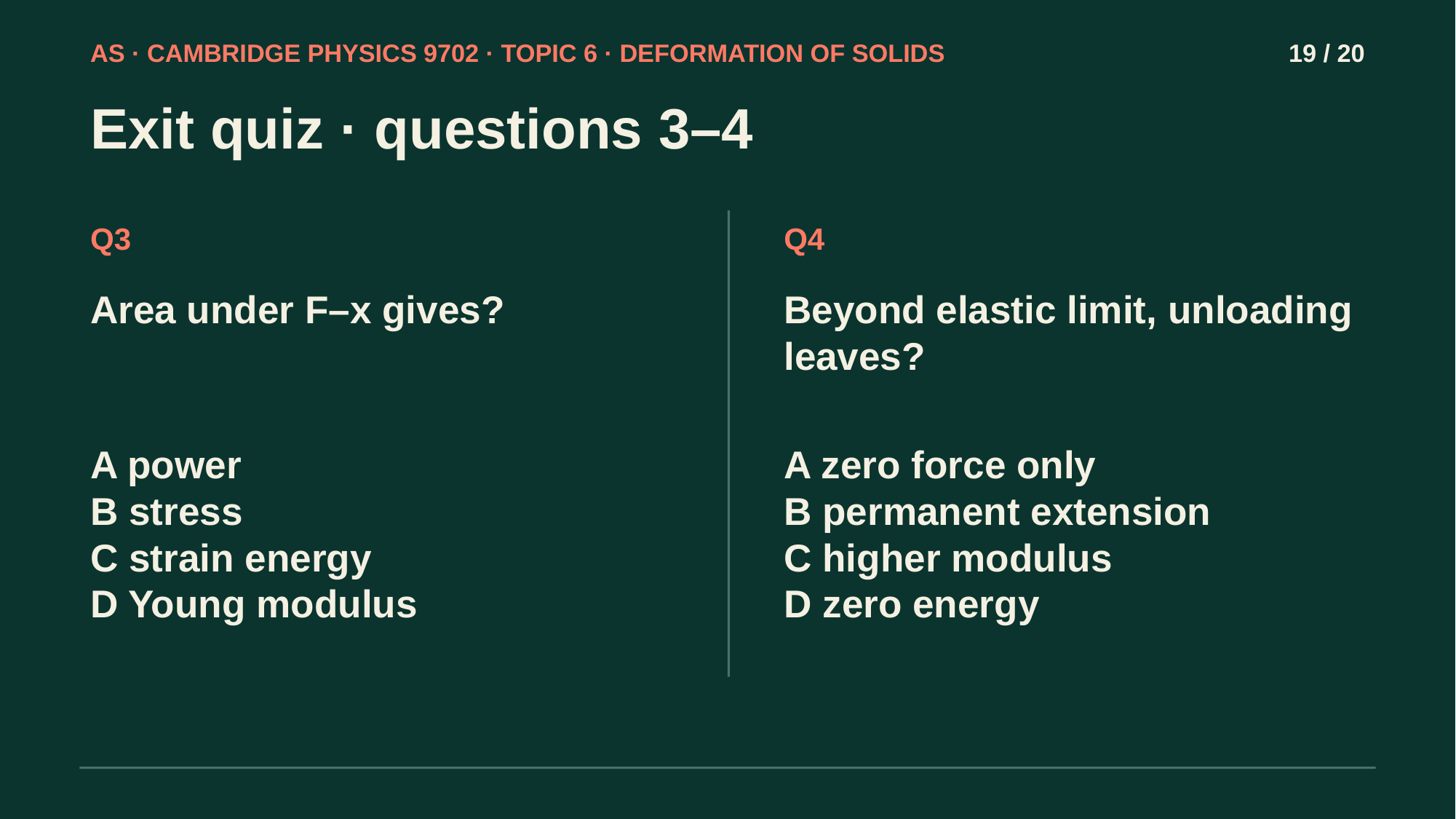

AS · CAMBRIDGE PHYSICS 9702 · TOPIC 6 · DEFORMATION OF SOLIDS
19 / 20
Exit quiz · questions 3–4

Q3
Q4
Area under F–x gives?
Beyond elastic limit, unloading leaves?
A power
B stress
C strain energy
D Young modulus
A zero force only
B permanent extension
C higher modulus
D zero energy